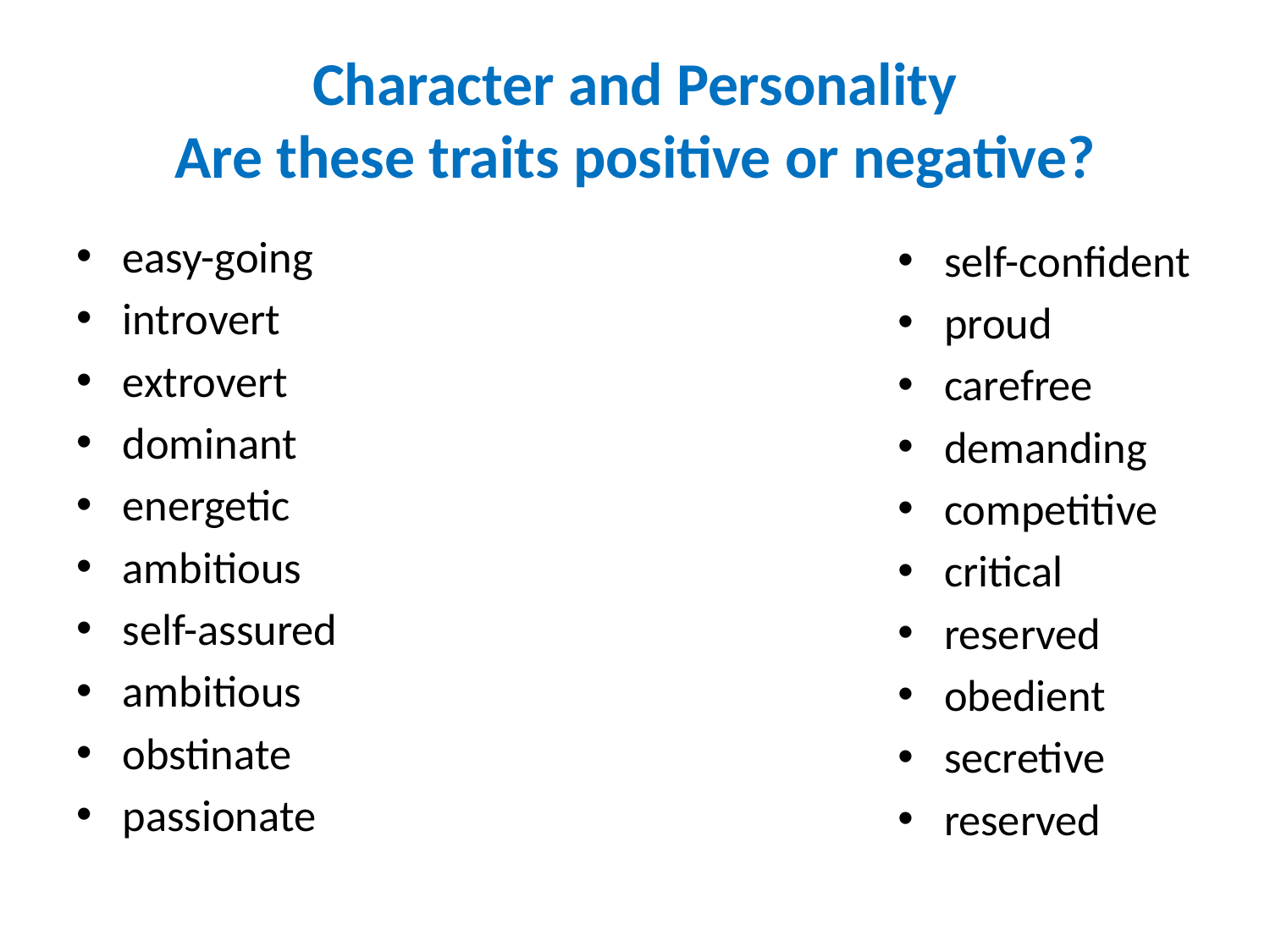

# Character and Personality Are these traits positive or negative?
easy-going
introvert
extrovert
dominant
energetic
ambitious
self-assured
ambitious
obstinate
passionate

self-confident
proud
carefree
demanding
competitive
critical
reserved
obedient
secretive
reserved